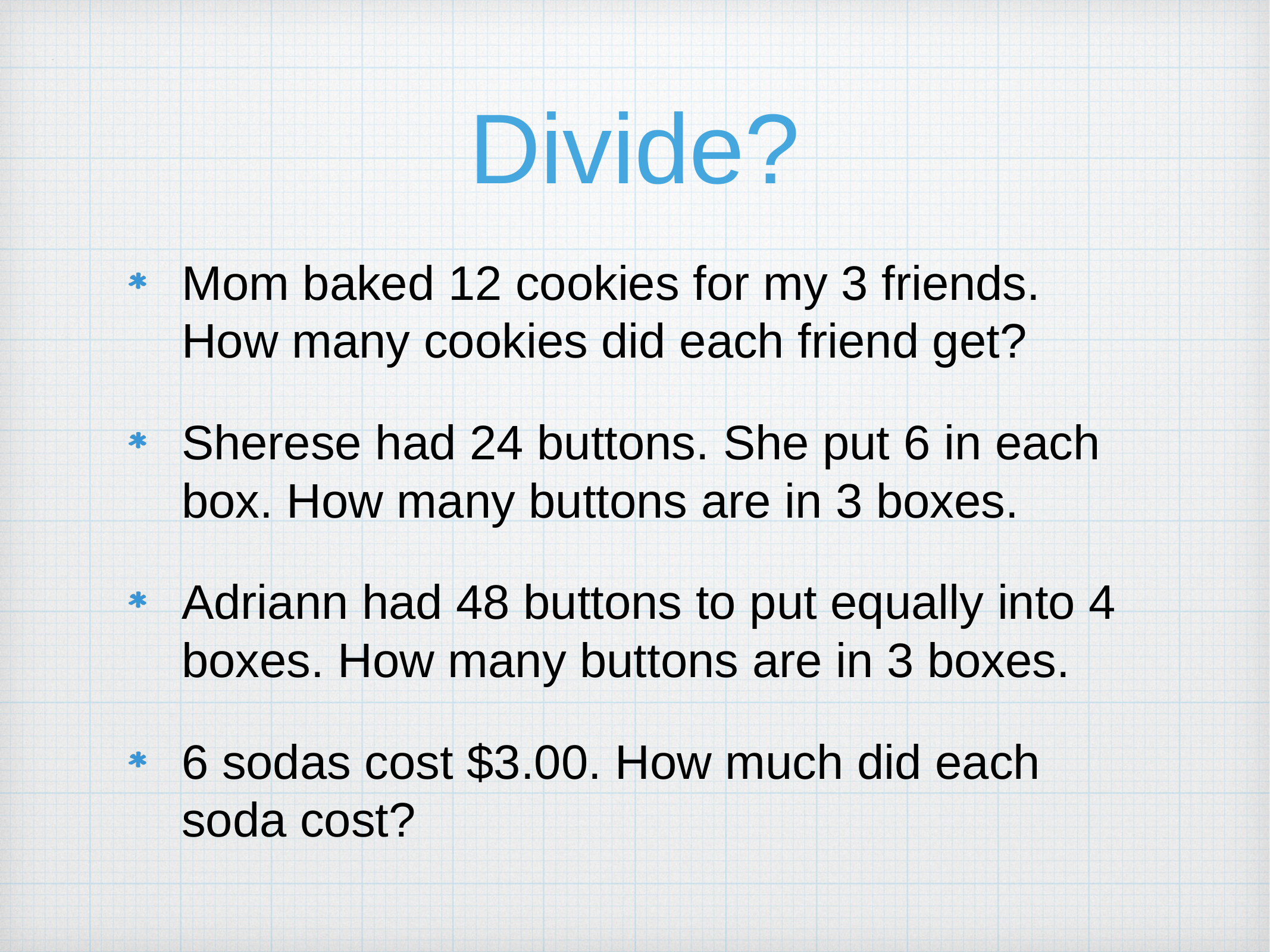

# Divide?
Mom baked 12 cookies for my 3 friends. How many cookies did each friend get?
Sherese had 24 buttons. She put 6 in each box. How many buttons are in 3 boxes.
Adriann had 48 buttons to put equally into 4 boxes. How many buttons are in 3 boxes.
6 sodas cost $3.00. How much did each soda cost?